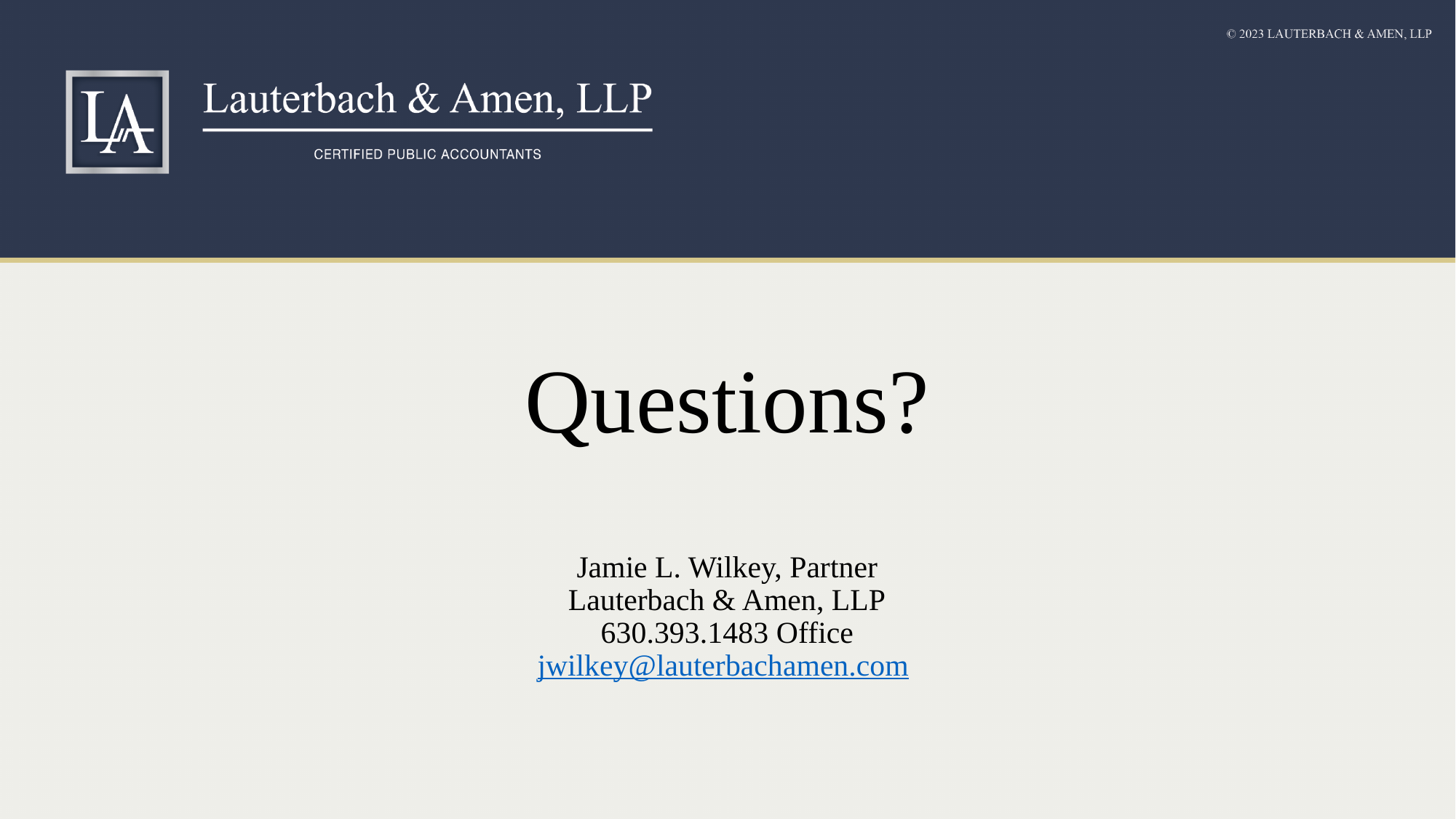

# Questions? Jamie L. Wilkey, Partner Lauterbach & Amen, LLP 630.393.1483 Office jwilkey@lauterbachamen.com
26